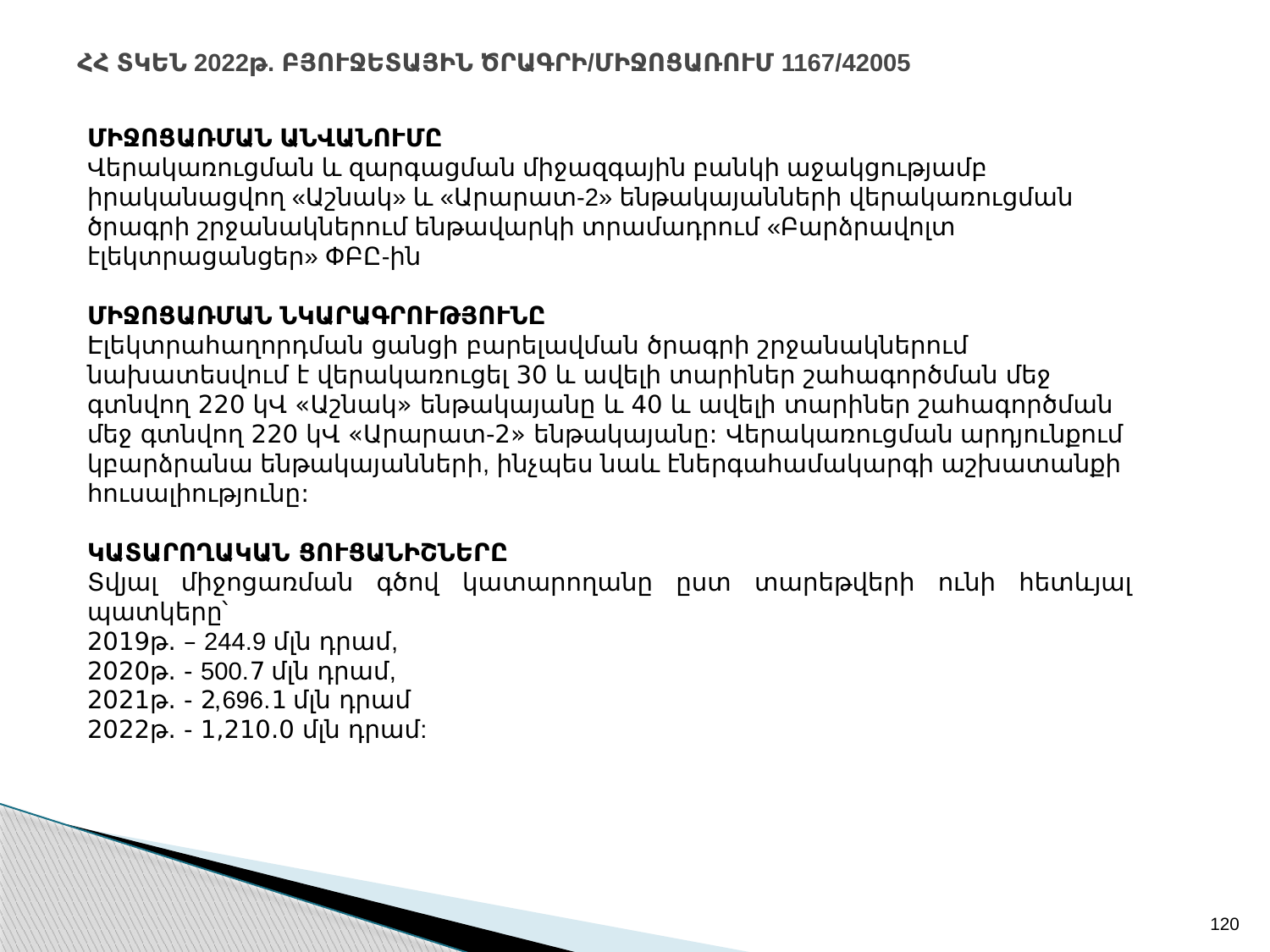

# ՀՀ ՏԿԵՆ 2022թ. ԲՅՈՒՋԵՏԱՅԻՆ ԾՐԱԳՐԻ/ՄԻՋՈՑԱՌՈՒՄ 1167/42005
ՄԻՋՈՑԱՌՄԱՆ ԱՆՎԱՆՈՒՄԸ
Վերակառուցման և զարգացման միջազգային բանկի աջակցությամբ իրականացվող «Աշնակ» և «Արարատ-2» ենթակայանների վերակառուցման ծրագրի շրջանակներում ենթավարկի տրամադրում «Բարձրավոլտ էլեկտրացանցեր» ՓԲԸ-ին

ՄԻՋՈՑԱՌՄԱՆ ՆԿԱՐԱԳՐՈՒԹՅՈՒՆԸ
Էլեկտրահաղորդման ցանցի բարելավման ծրագրի շրջանակներում նախատեսվում է վերակառուցել 30 և ավելի տարիներ շահագործման մեջ գտնվող 220 կՎ «Աշնակ» ենթակայանը և 40 և ավելի տարիներ շահագործման մեջ գտնվող 220 կՎ «Արարատ-2» ենթակայանը: Վերակառուցման արդյունքում կբարձրանա ենթակայանների, ինչպես նաև էներգահամակարգի աշխատանքի հուսալիությունը:

ԿԱՏԱՐՈՂԱԿԱՆ ՑՈՒՑԱՆԻՇՆԵՐԸ
Տվյալ միջոցառման գծով կատարողանը ըստ տարեթվերի ունի հետևյալ պատկերը՝
2019թ. – 244.9 մլն դրամ,
2020թ. - 500.7 մլն դրամ,
2021թ. - 2,696.1 մլն դրամ
2022թ. - 1,210.0 մլն դրամ:
120